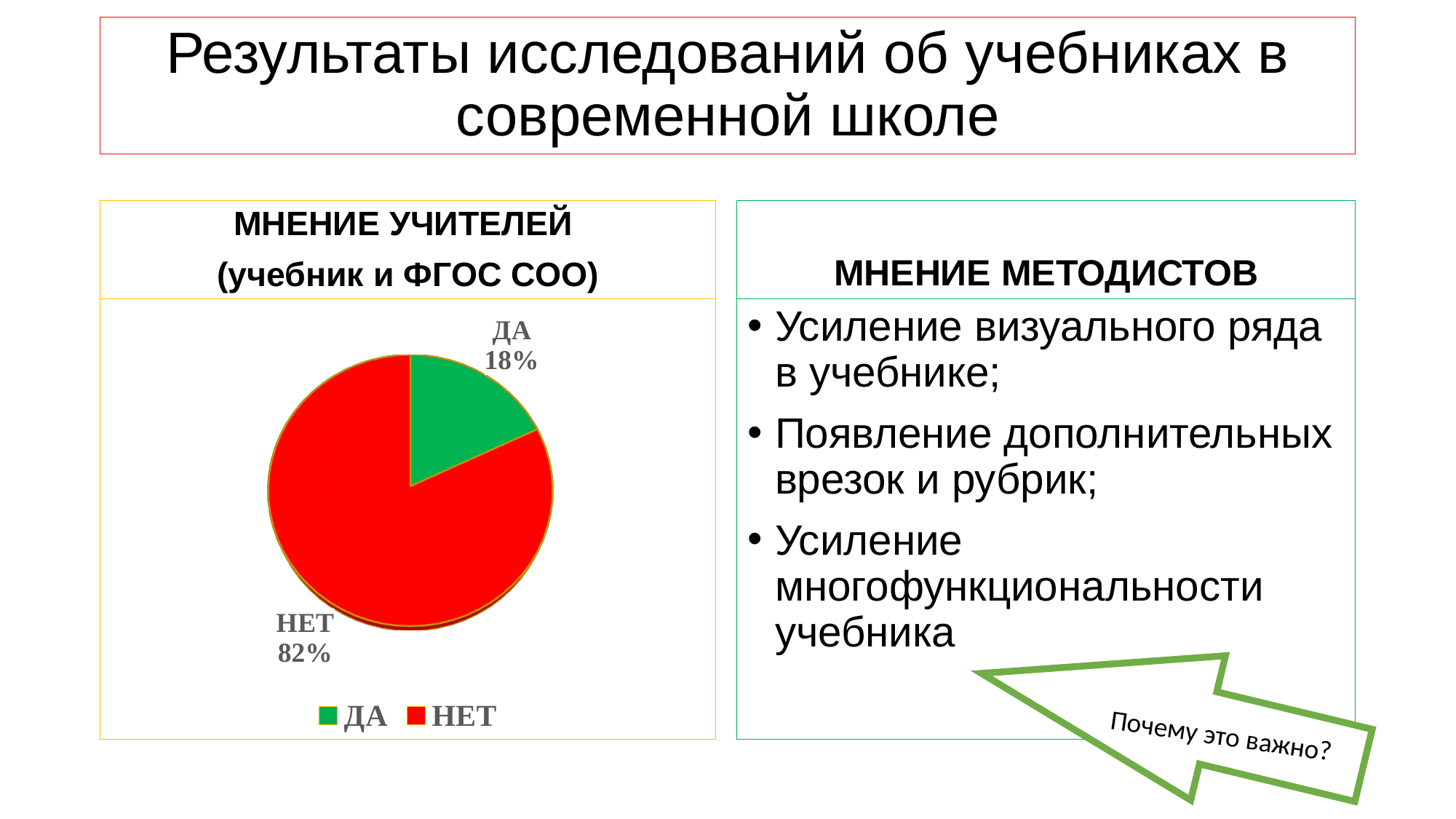

# Результаты исследований об учебниках в современной школе
МНЕНИЕ УЧИТЕЛЕЙ
(учебник и ФГОС СОО)
МНЕНИЕ МЕТОДИСТОВ

[unsupported chart]

Усиление визуального ряда в учебнике;
Появление дополнительных врезок и рубрик;
Усиление многофункциональности учебника

Почему это важно?